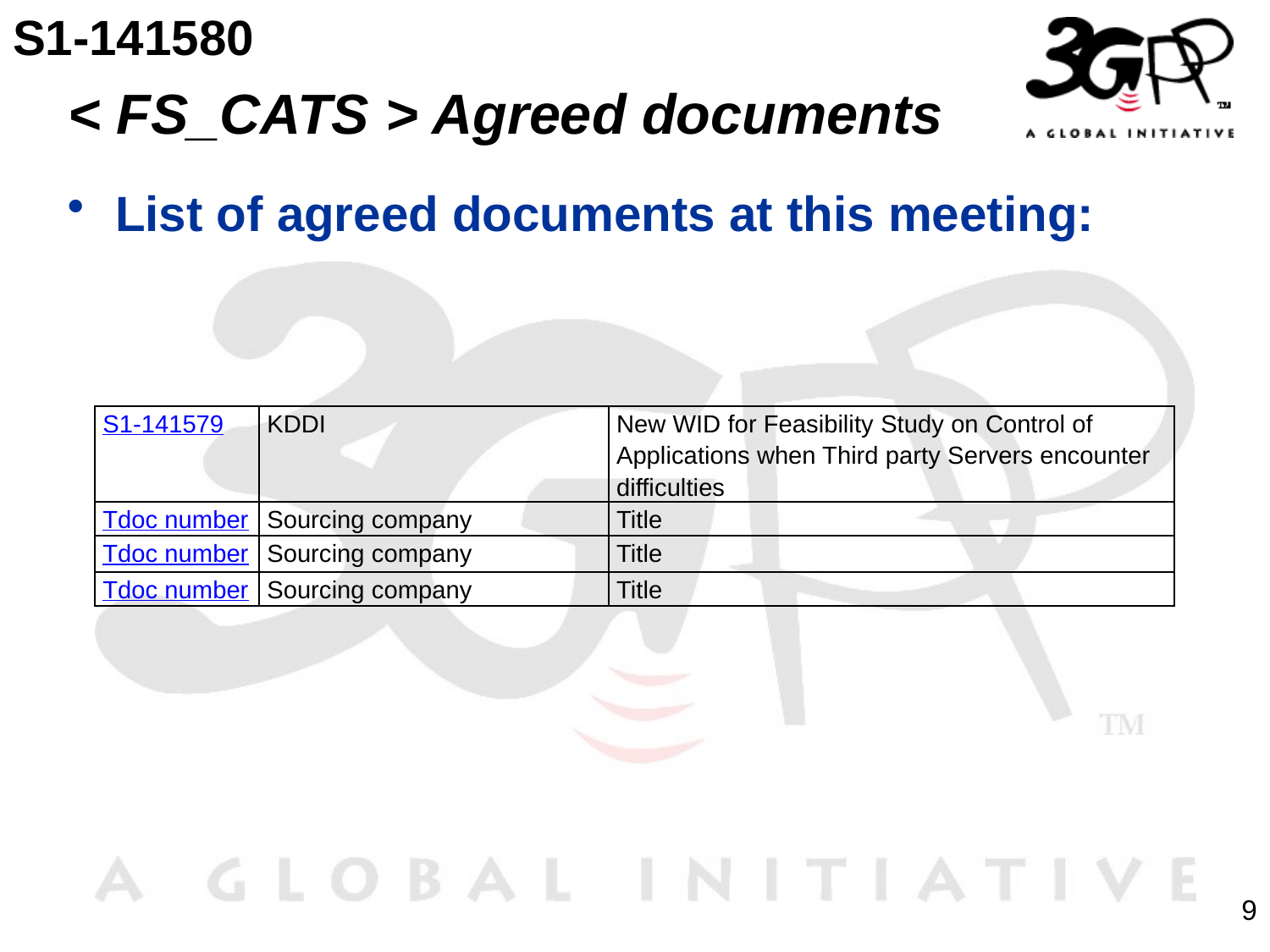

S1-141580

# < FS_CATS > Agreed documents
List of agreed documents at this meeting:

| S1-141579 | KDDI | New WID for Feasibility Study on Control of Applications when Third party Servers encounter difficulties |
| --- | --- | --- |
| Tdoc number | Sourcing company | Title |
| Tdoc number | Sourcing company | Title |
| Tdoc number | Sourcing company | Title |
9